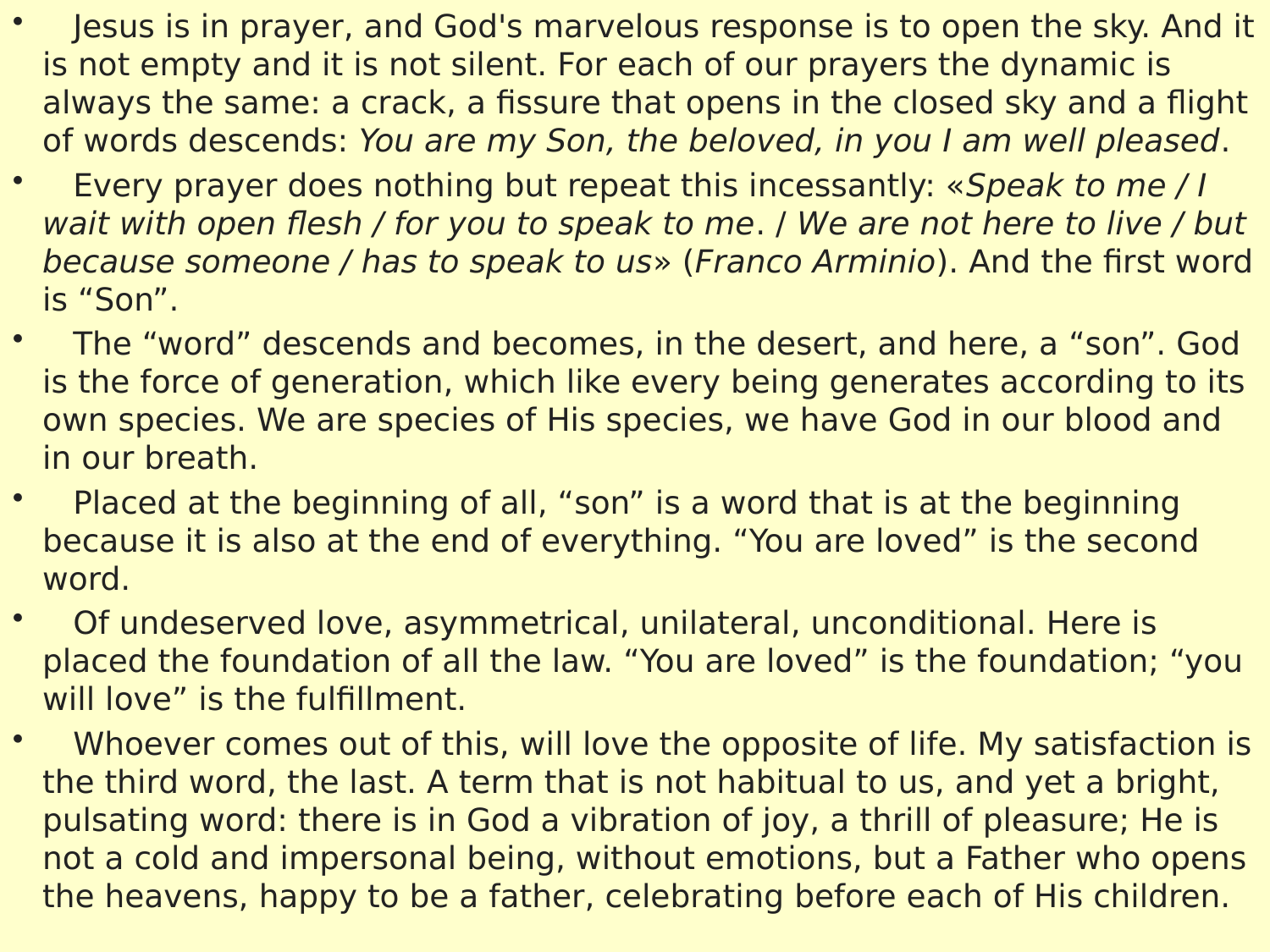

Jesus is in prayer, and God's marvelous response is to open the sky. And it is not empty and it is not silent. For each of our prayers the dynamic is always the same: a crack, a fissure that opens in the closed sky and a flight of words descends: You are my Son, the beloved, in you I am well pleased.
   Every prayer does nothing but repeat this incessantly: «Speak to me / I wait with open flesh / for you to speak to me. / We are not here to live / but because someone / has to speak to us» (Franco Arminio). And the first word is “Son”.
   The “word” descends and becomes, in the desert, and here, a “son”. God is the force of generation, which like every being generates according to its own species. We are species of His species, we have God in our blood and in our breath.
   Placed at the beginning of all, “son” is a word that is at the beginning because it is also at the end of everything. “You are loved” is the second word.
   Of undeserved love, asymmetrical, unilateral, unconditional. Here is placed the foundation of all the law. “You are loved” is the foundation; “you will love” is the fulfillment.
   Whoever comes out of this, will love the opposite of life. My satisfaction is the third word, the last. A term that is not habitual to us, and yet a bright, pulsating word: there is in God a vibration of joy, a thrill of pleasure; He is not a cold and impersonal being, without emotions, but a Father who opens the heavens, happy to be a father, celebrating before each of His children.